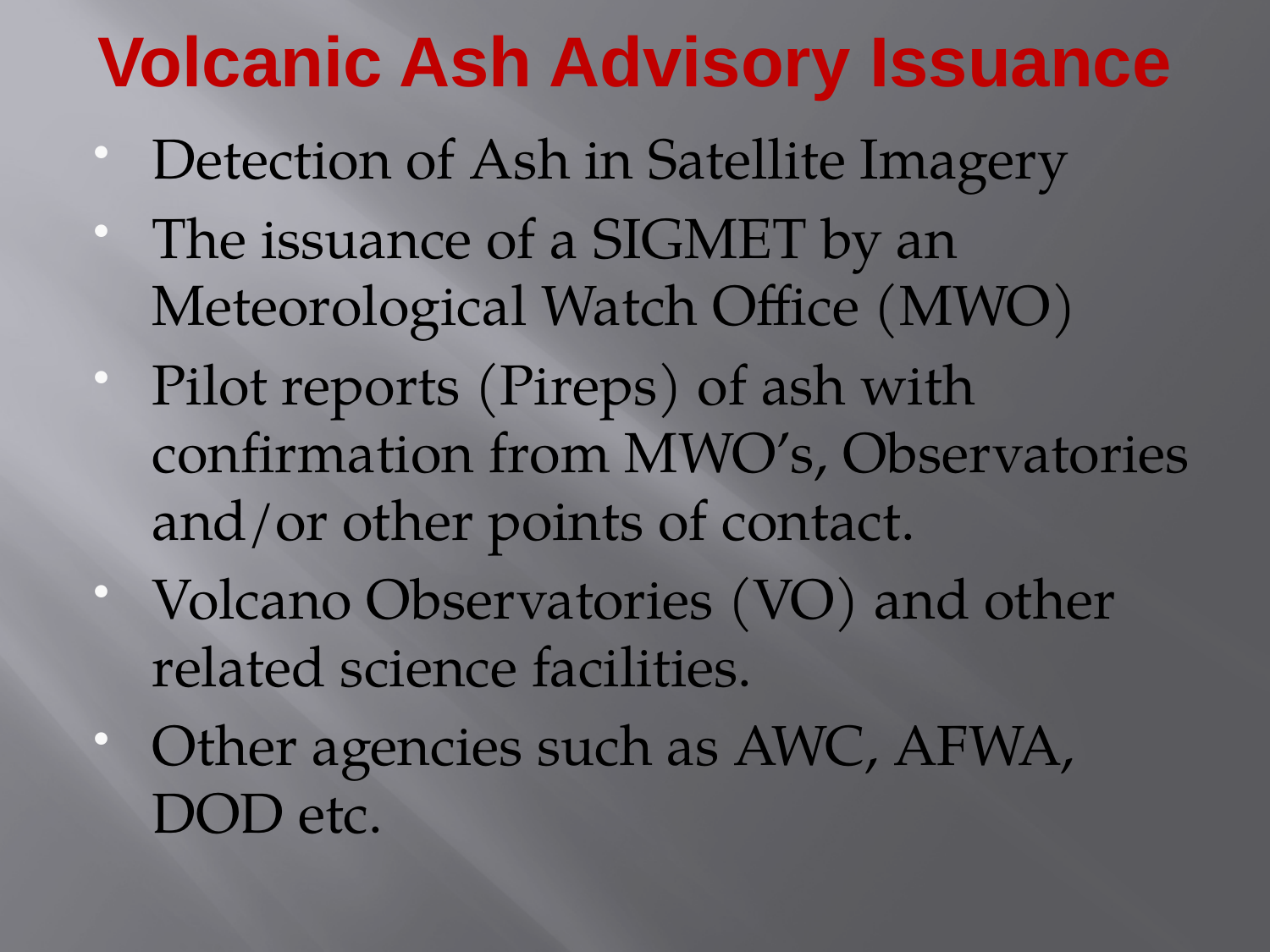

# Volcanic Ash Advisory Issuance
Detection of Ash in Satellite Imagery
The issuance of a SIGMET by an Meteorological Watch Office (MWO)
Pilot reports (Pireps) of ash with  confirmation from MWO’s, Observatories and/or other points of contact.
Volcano Observatories (VO) and other related science facilities.
Other agencies such as AWC, AFWA, DOD etc.